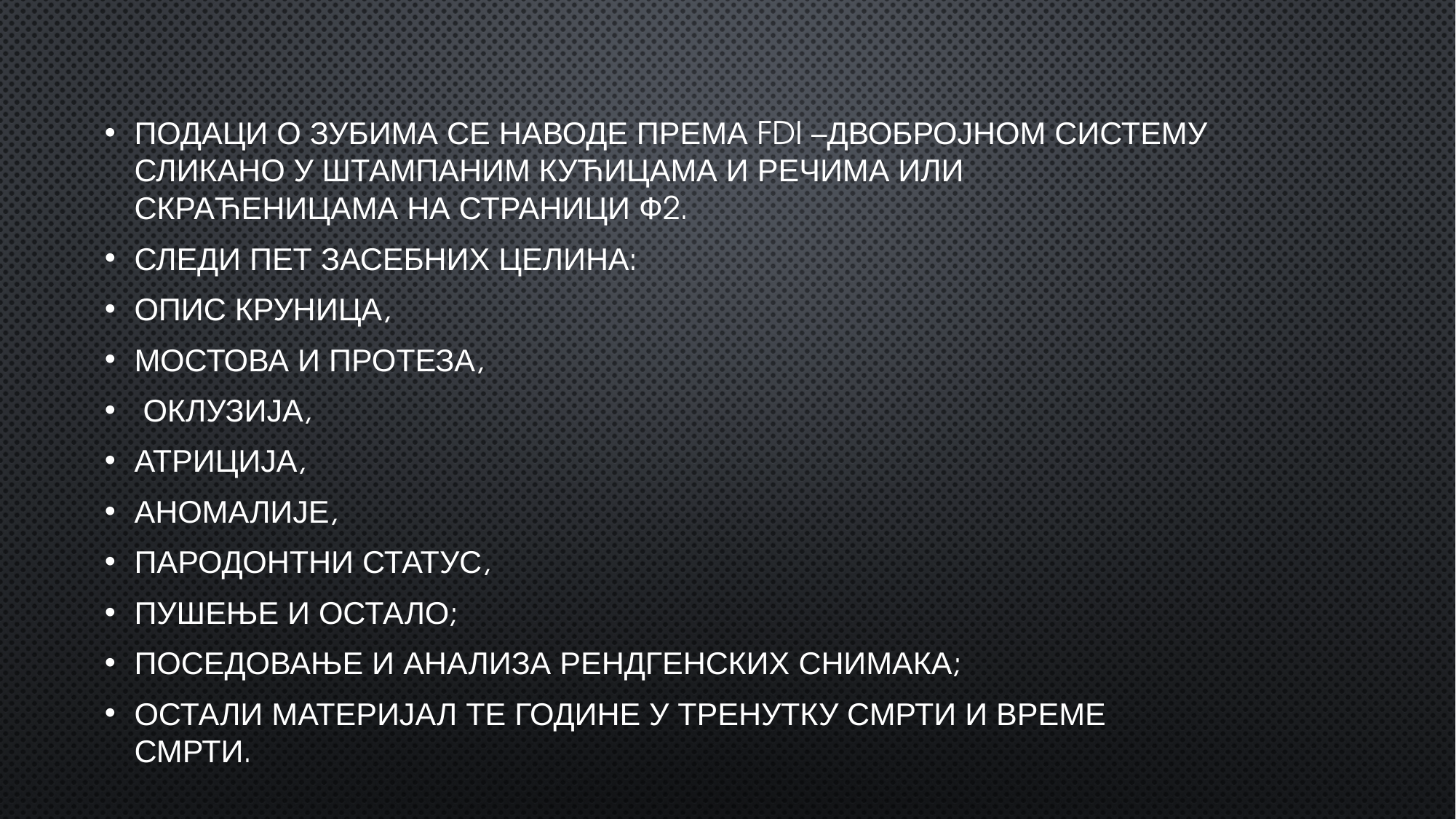

Подаци о зубима се наводе према FDI –двобројном систему сликано у штампаним кућицама и речима или скраћеницама на страници Ф2.
Следи пет засебних целина:
опис круница,
мостова и протеза,
 оклузија,
атриција,
аномалије,
пародонтни статус,
пушење и остало;
поседовање и анализа рендгенских снимака;
остали материјал те године у тренутку смрти и време смрти.